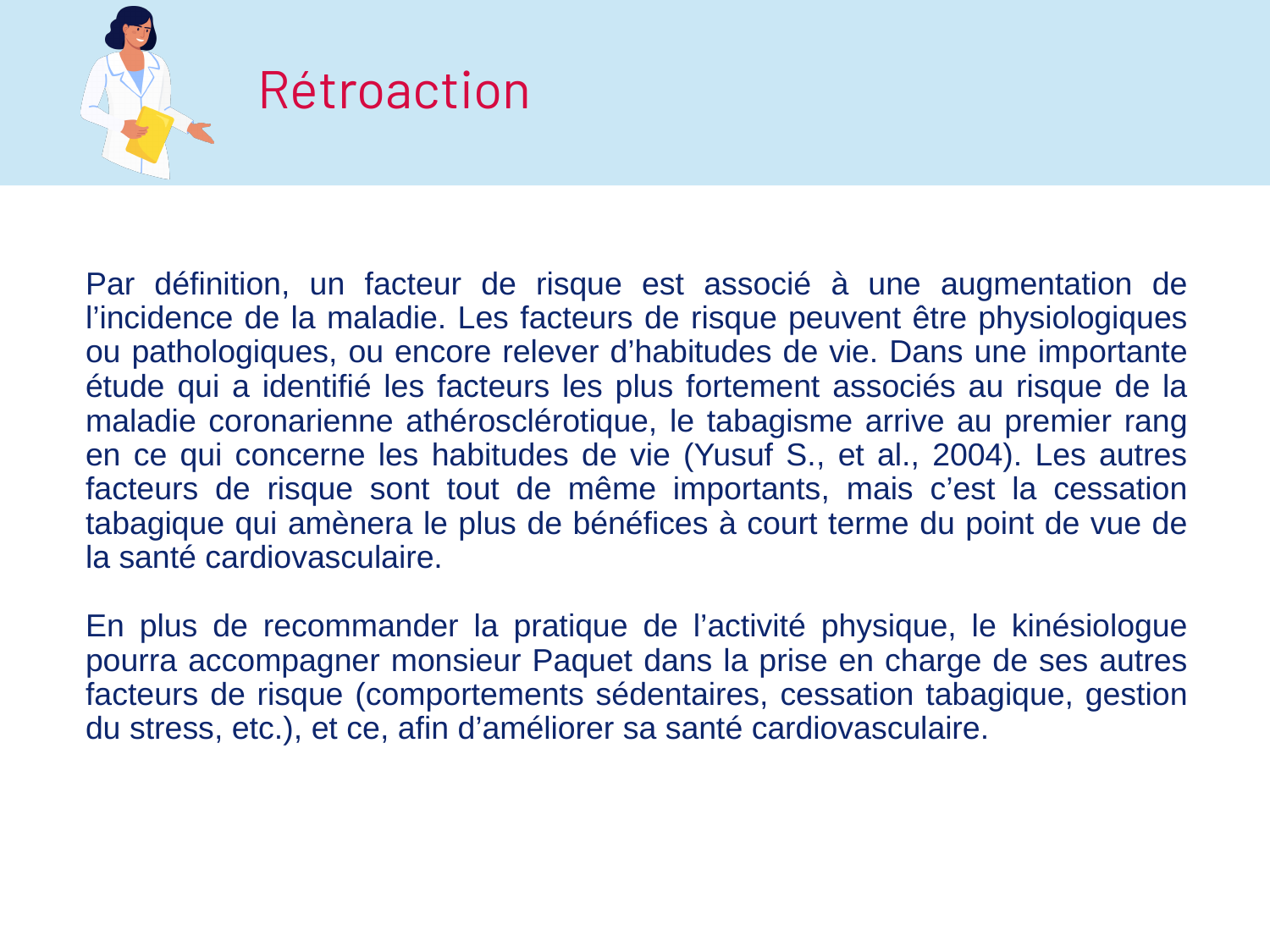

# Rétroaction
Par définition, un facteur de risque est associé à une augmentation de l’incidence de la maladie. Les facteurs de risque peuvent être physiologiques ou pathologiques, ou encore relever d’habitudes de vie. Dans une importante étude qui a identifié les facteurs les plus fortement associés au risque de la maladie coronarienne athérosclérotique, le tabagisme arrive au premier rang en ce qui concerne les habitudes de vie (Yusuf S., et al., 2004). Les autres facteurs de risque sont tout de même importants, mais c’est la cessation tabagique qui amènera le plus de bénéfices à court terme du point de vue de la santé cardiovasculaire.

En plus de recommander la pratique de l’activité physique, le kinésiologue pourra accompagner monsieur Paquet dans la prise en charge de ses autres facteurs de risque (comportements sédentaires, cessation tabagique, gestion du stress, etc.), et ce, afin d’améliorer sa santé cardiovasculaire.